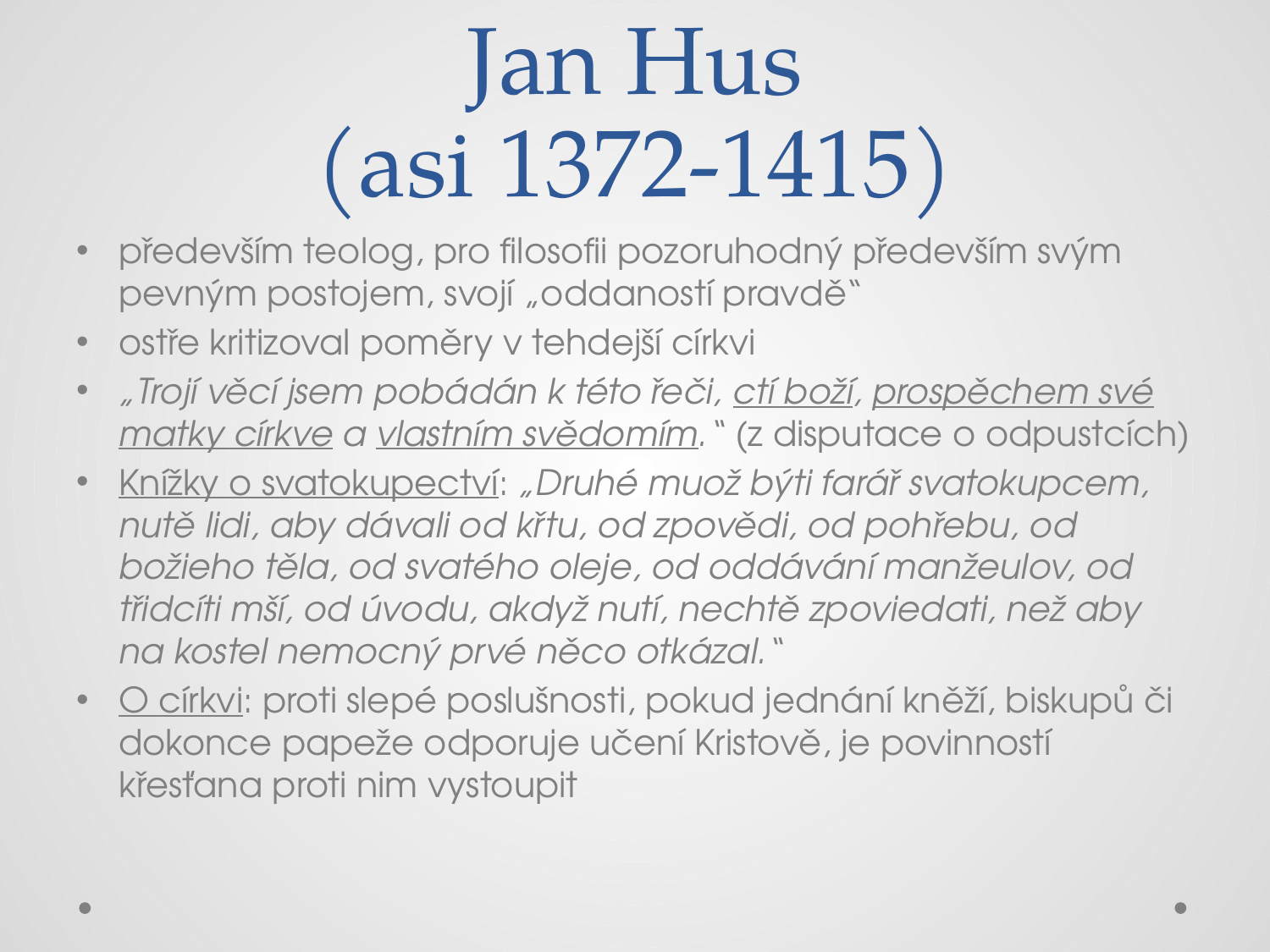

# Jan Hus (asi 1372-1415)
především teolog, pro filosofii pozoruhodný především svým pevným postojem, svojí „oddaností pravdě“
ostře kritizoval poměry v tehdejší církvi
„Trojí věcí jsem pobádán k této řeči, ctí boží, prospěchem své matky církve a vlastním svědomím.“ (z disputace o odpustcích)
Knížky o svatokupectví: „Druhé muož býti farář svatokupcem, nutě lidi, aby dávali od křtu, od zpovědi, od pohřebu, od božieho těla, od svatého oleje, od oddávání manžeulov, od třidcíti mší, od úvodu, akdyž nutí, nechtě zpoviedati, než aby na kostel nemocný prvé něco otkázal.“
O církvi: proti slepé poslušnosti, pokud jednání kněží, biskupů či dokonce papeže odporuje učení Kristově, je povinností křesťana proti nim vystoupit